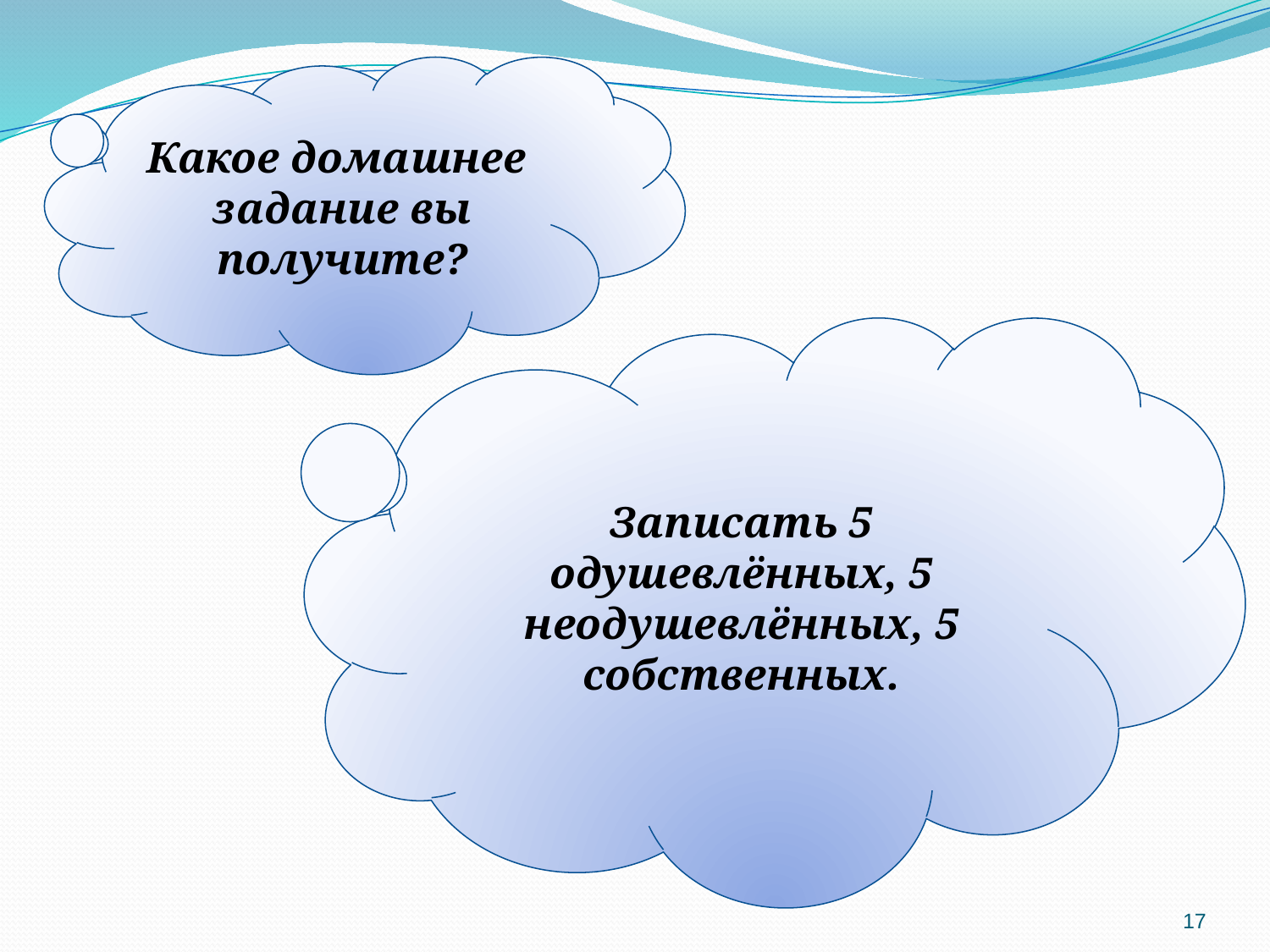

Какое домашнее
задание вы получите?
Записать 5 одушевлëнных, 5 неодушевлëнных, 5 собственных.
17